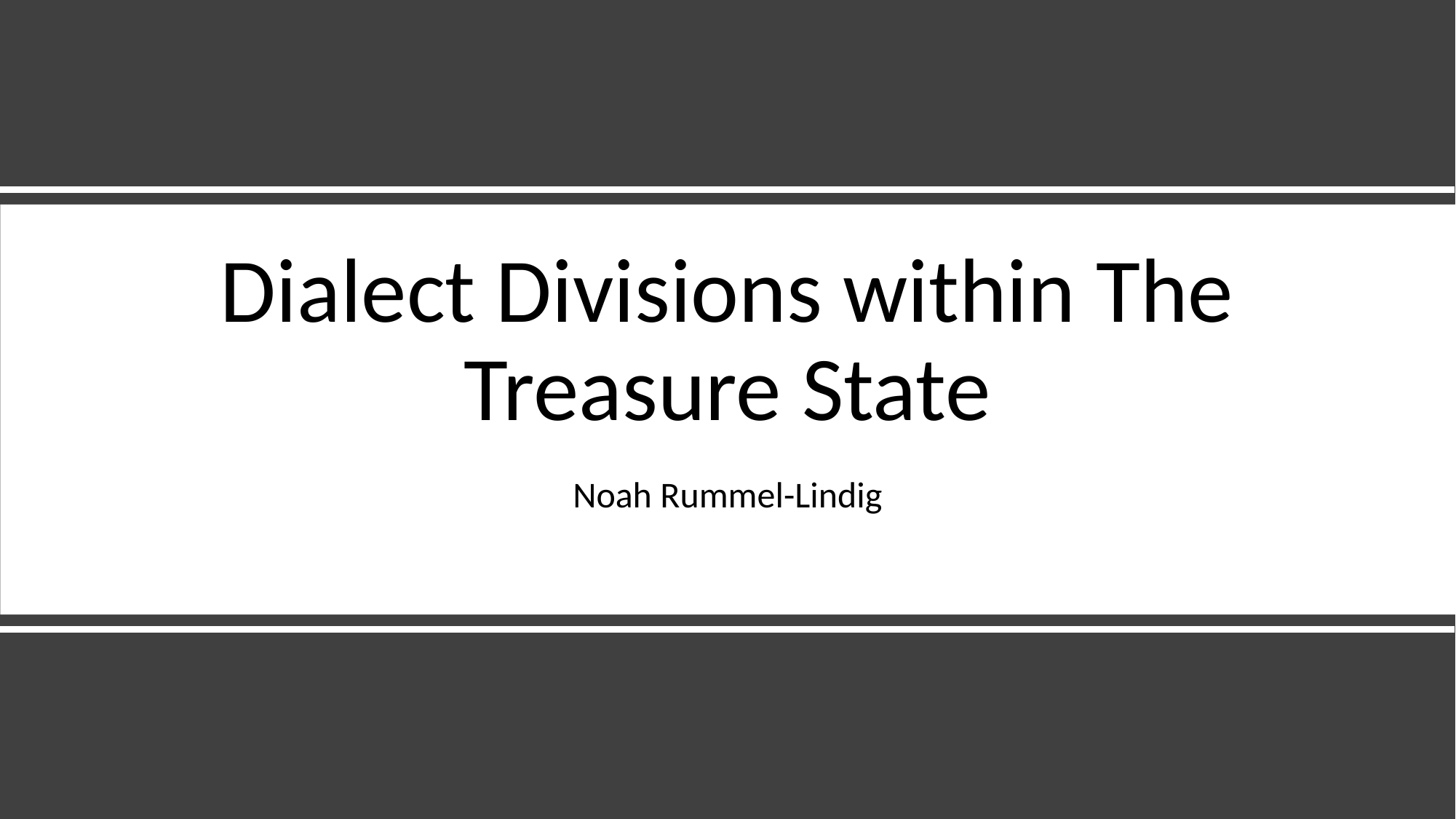

# Dialect Divisions within The Treasure State
Noah Rummel-Lindig

1